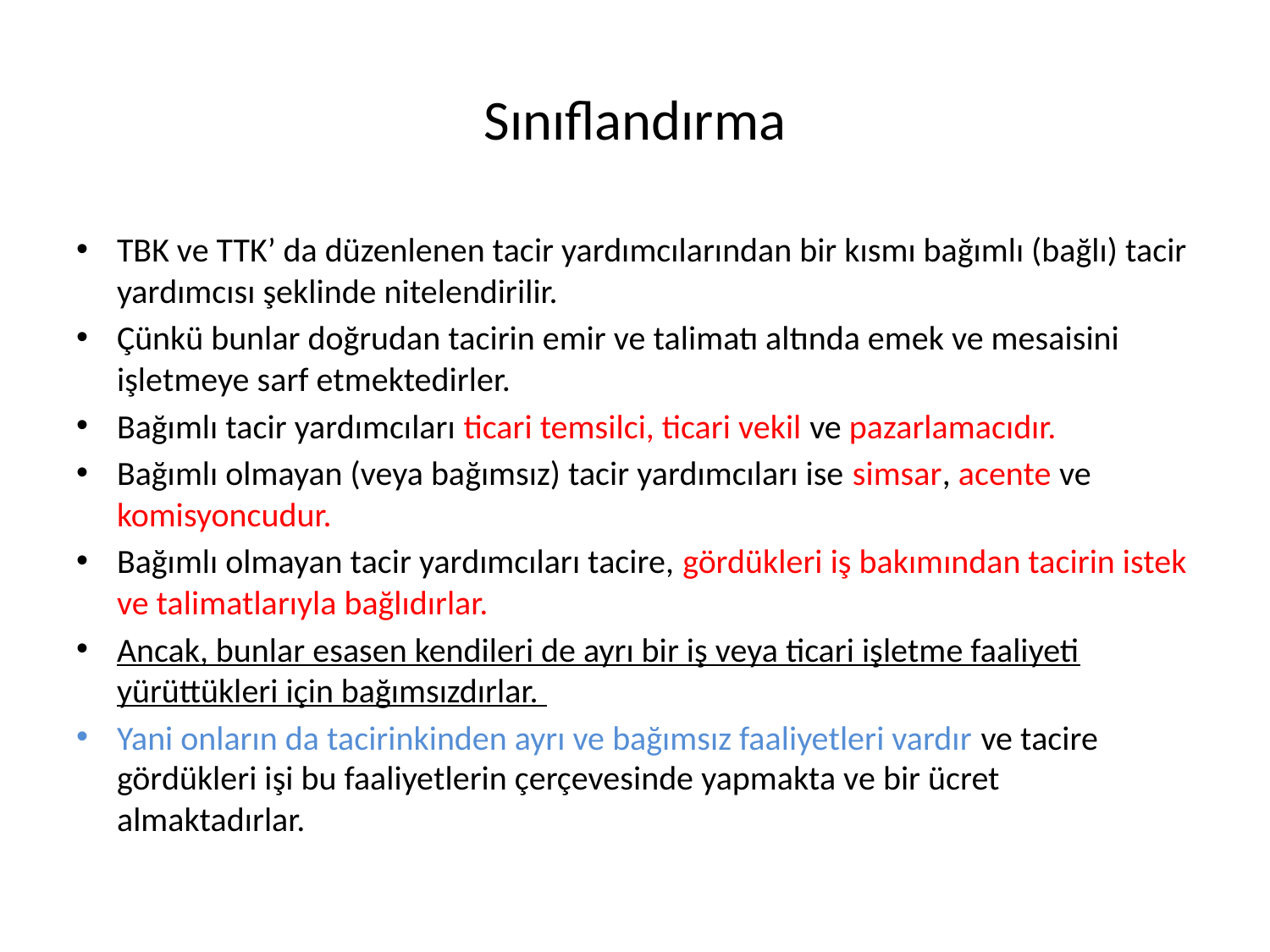

# Sınıflandırma
TBK ve TTK’ da düzenlenen tacir yardımcılarından bir kısmı bağımlı (bağlı) tacir yardımcısı şeklinde nitelendirilir.
Çünkü bunlar doğrudan tacirin emir ve talimatı altında emek ve mesaisini işletmeye sarf etmektedirler.
Bağımlı tacir yardımcıları ticari temsilci, ticari vekil ve pazarlamacıdır.
Bağımlı olmayan (veya bağımsız) tacir yardımcıları ise simsar, acente ve komisyoncudur.
Bağımlı olmayan tacir yardımcıları tacire, gördükleri iş bakımından tacirin istek ve talimatlarıyla bağlıdırlar.
Ancak, bunlar esasen kendileri de ayrı bir iş veya ticari işletme faaliyeti yürüttükleri için bağımsızdırlar.
Yani onların da tacirinkinden ayrı ve bağımsız faaliyetleri vardır ve tacire gördükleri işi bu faaliyetlerin çerçevesinde yapmakta ve bir ücret almaktadırlar.